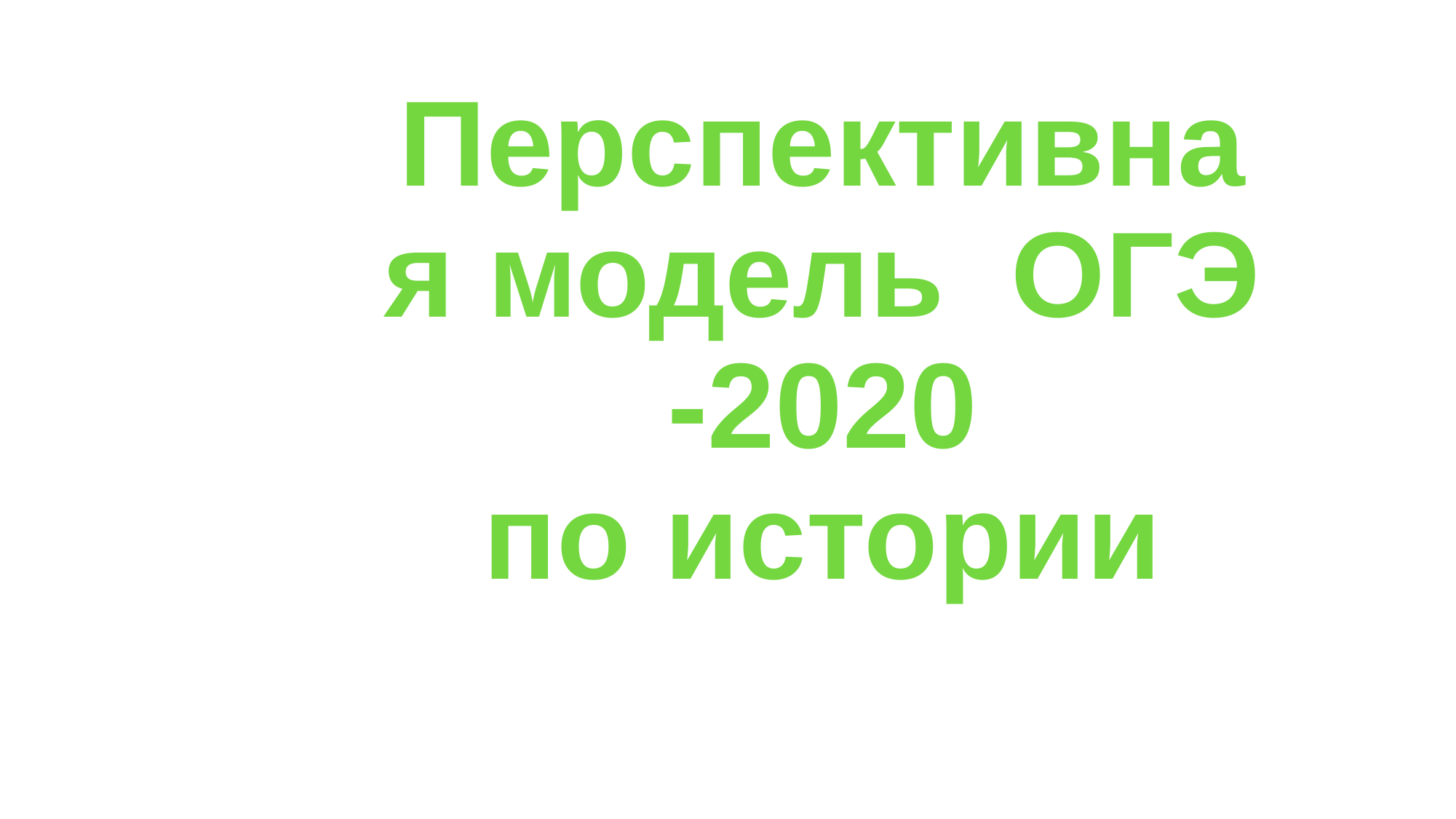

# Перспективная модель  ОГЭ -2020 по истории